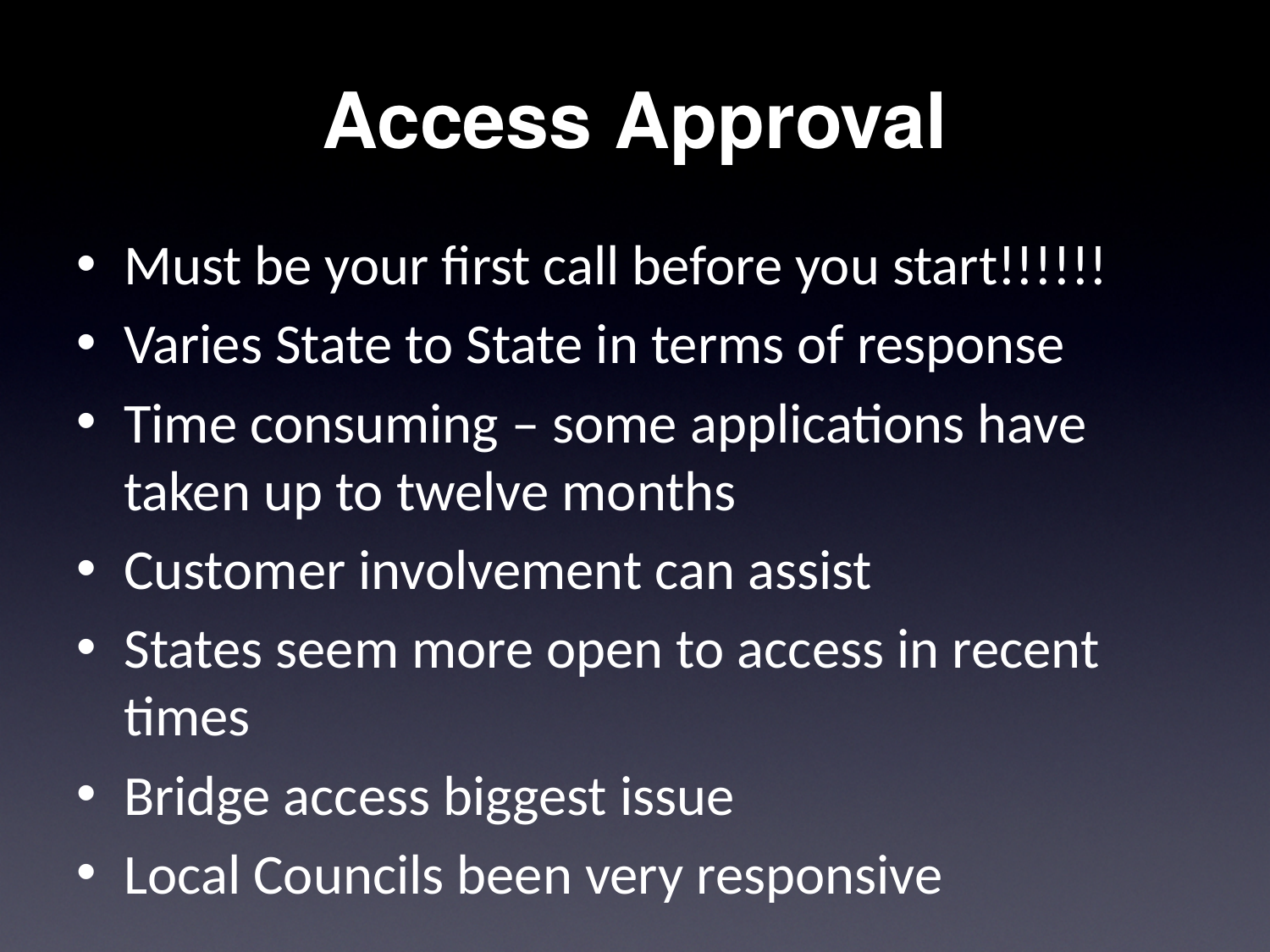

# Access Approval
Must be your first call before you start!!!!!!
Varies State to State in terms of response
Time consuming – some applications have taken up to twelve months
Customer involvement can assist
States seem more open to access in recent times
Bridge access biggest issue
Local Councils been very responsive